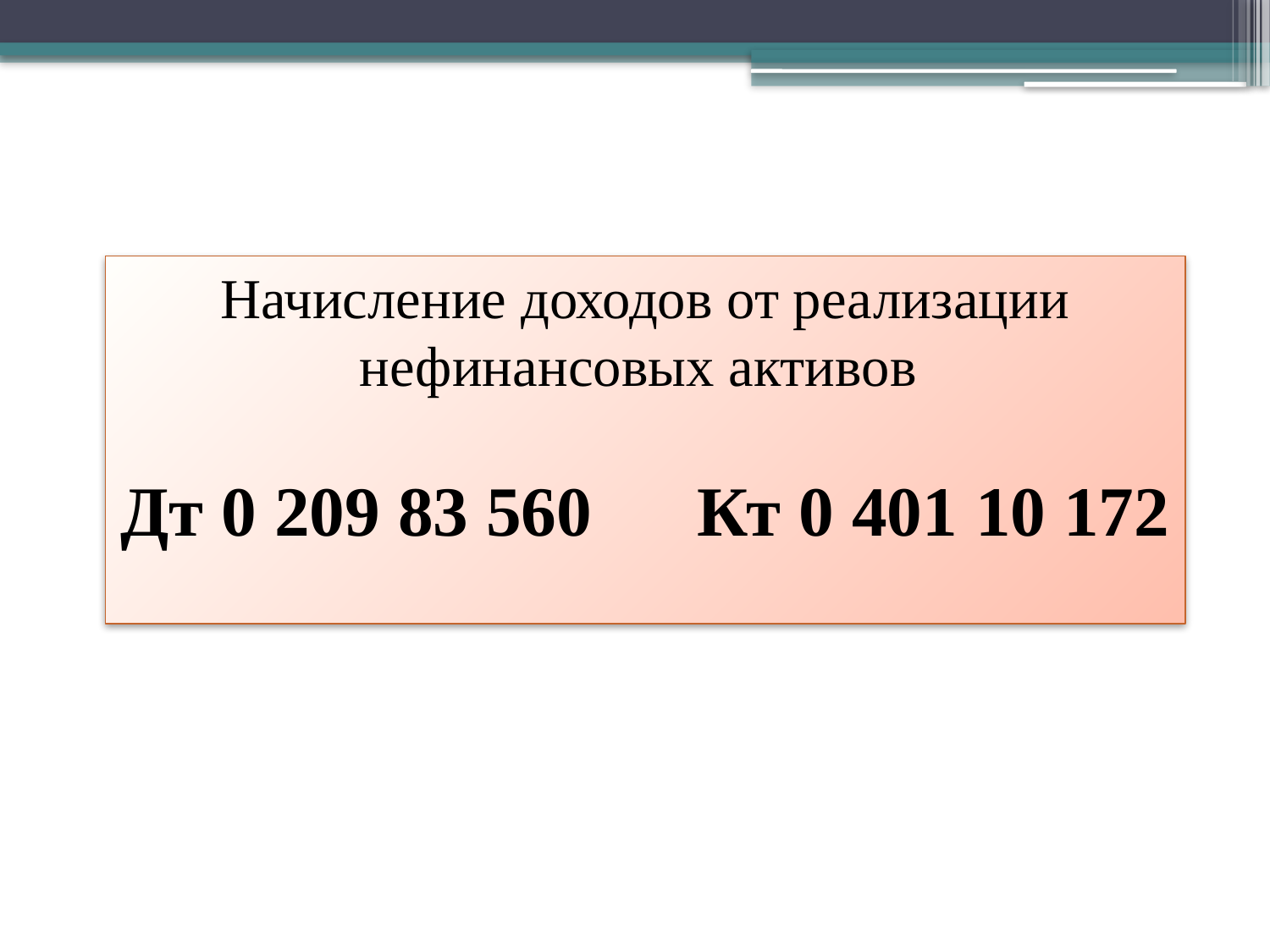

Начисление доходов от реализации нефинансовых активов

Дт 0 209 83 560      Кт 0 401 10 172